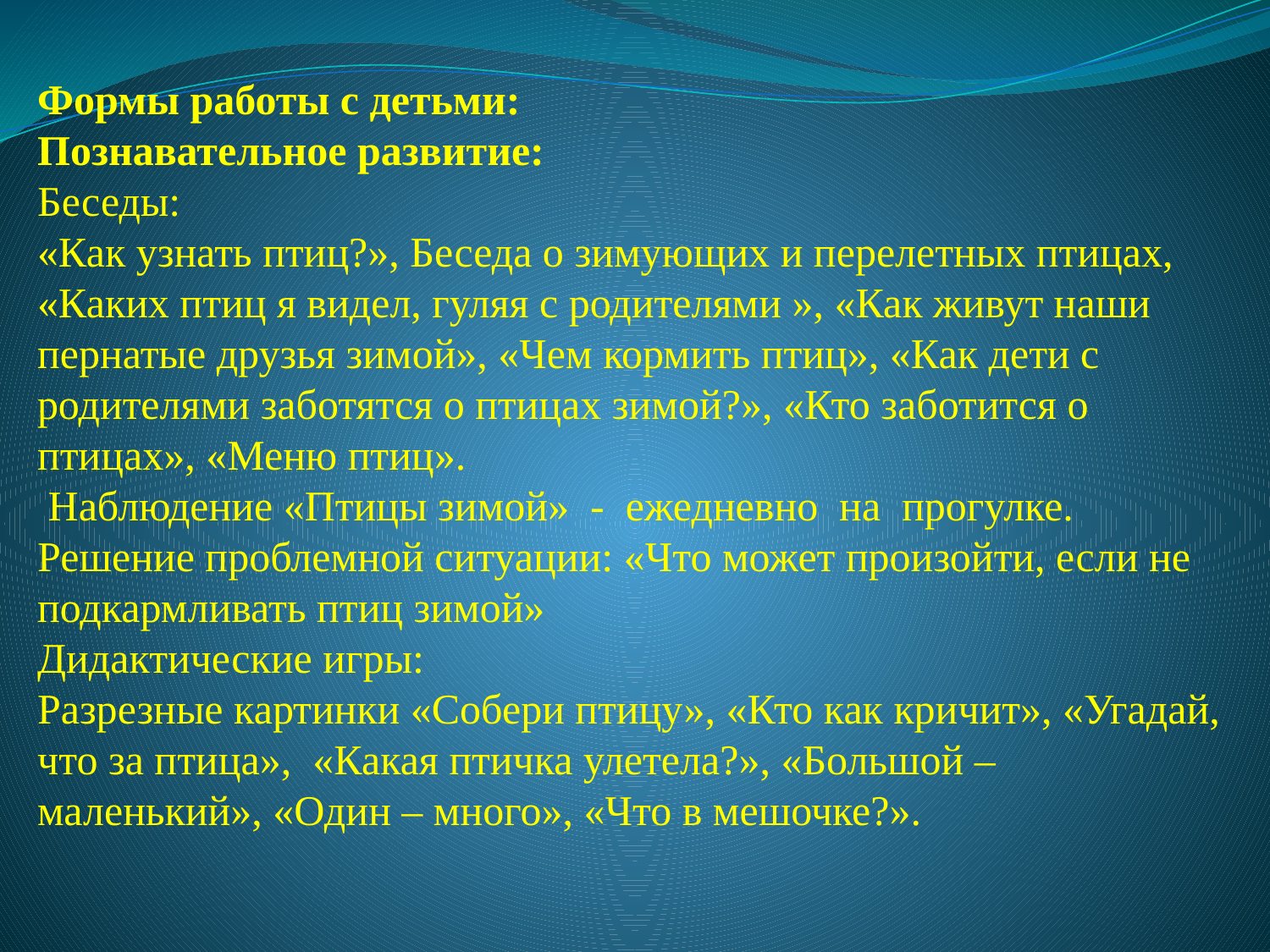

Формы работы с детьми:
Познавательное развитие:
Беседы:
«Как узнать птиц?», Беседа о зимующих и перелетных птицах, «Каких птиц я видел, гуляя с родителями », «Как живут наши пернатые друзья зимой», «Чем кормить птиц», «Как дети с родителями заботятся о птицах зимой?», «Кто заботится о птицах», «Меню птиц».
 Наблюдение «Птицы зимой»  -  ежедневно  на  прогулке.
Решение проблемной ситуации: «Что может произойти, если не подкармливать птиц зимой»
Дидактические игры:
Разрезные картинки «Собери птицу», «Кто как кричит», «Угадай, что за птица»,  «Какая птичка улетела?», «Большой – маленький», «Один – много», «Что в мешочке?».